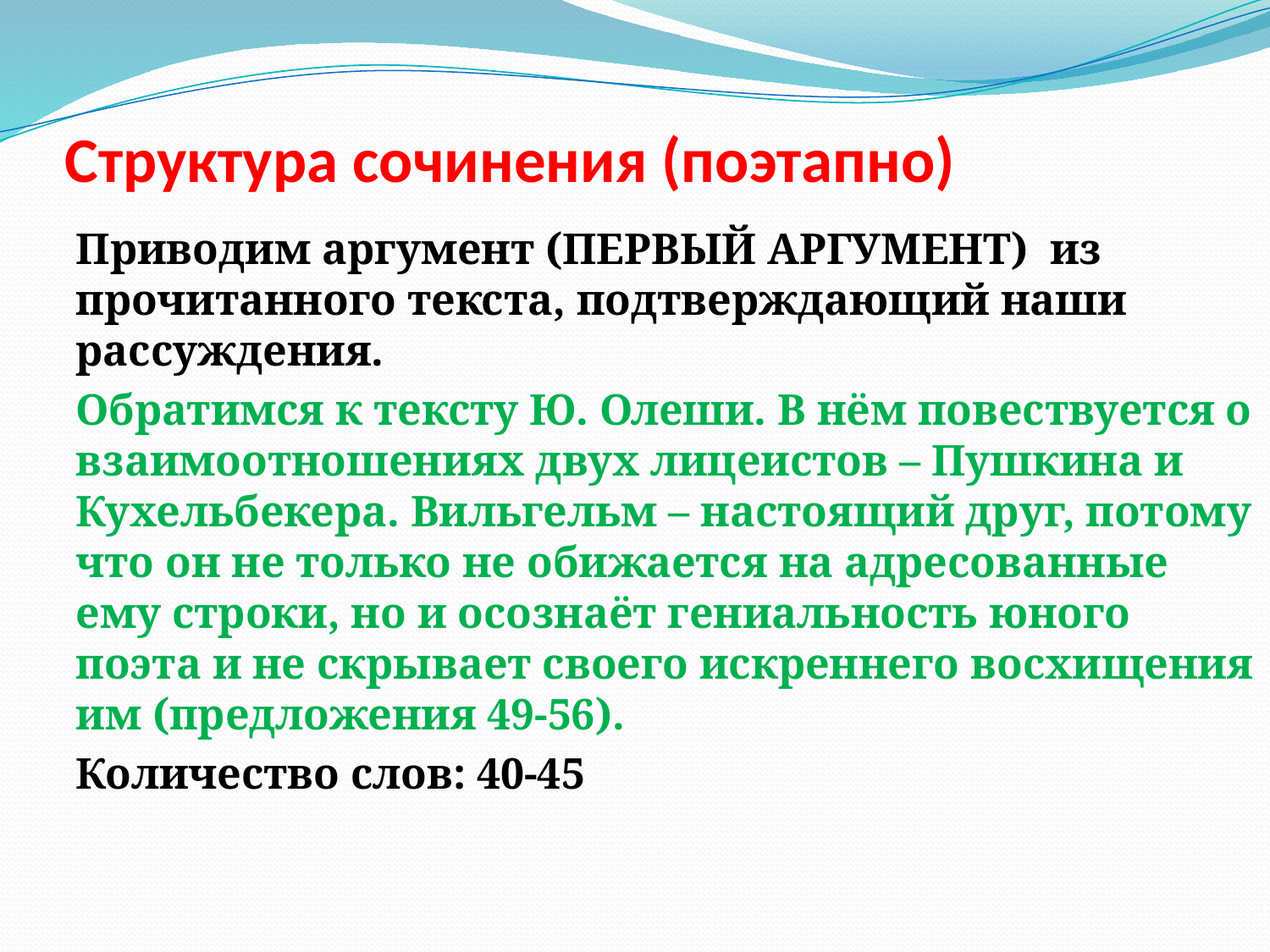

# Структура сочинения (поэтапно)
Приводим аргумент (ПЕРВЫЙ АРГУМЕНТ)  из прочитанного текста, подтверждающий наши рассуждения.
Обратимся к тексту Ю. Олеши. В нём повествуется о взаимоотношениях двух лицеистов – Пушкина и Кухельбекера. Вильгельм – настоящий друг, потому что он не только не обижается на адресованные ему строки, но и осознаёт гениальность юного поэта и не скрывает своего искреннего восхищения им (предложения 49-56).
Количество слов: 40-45